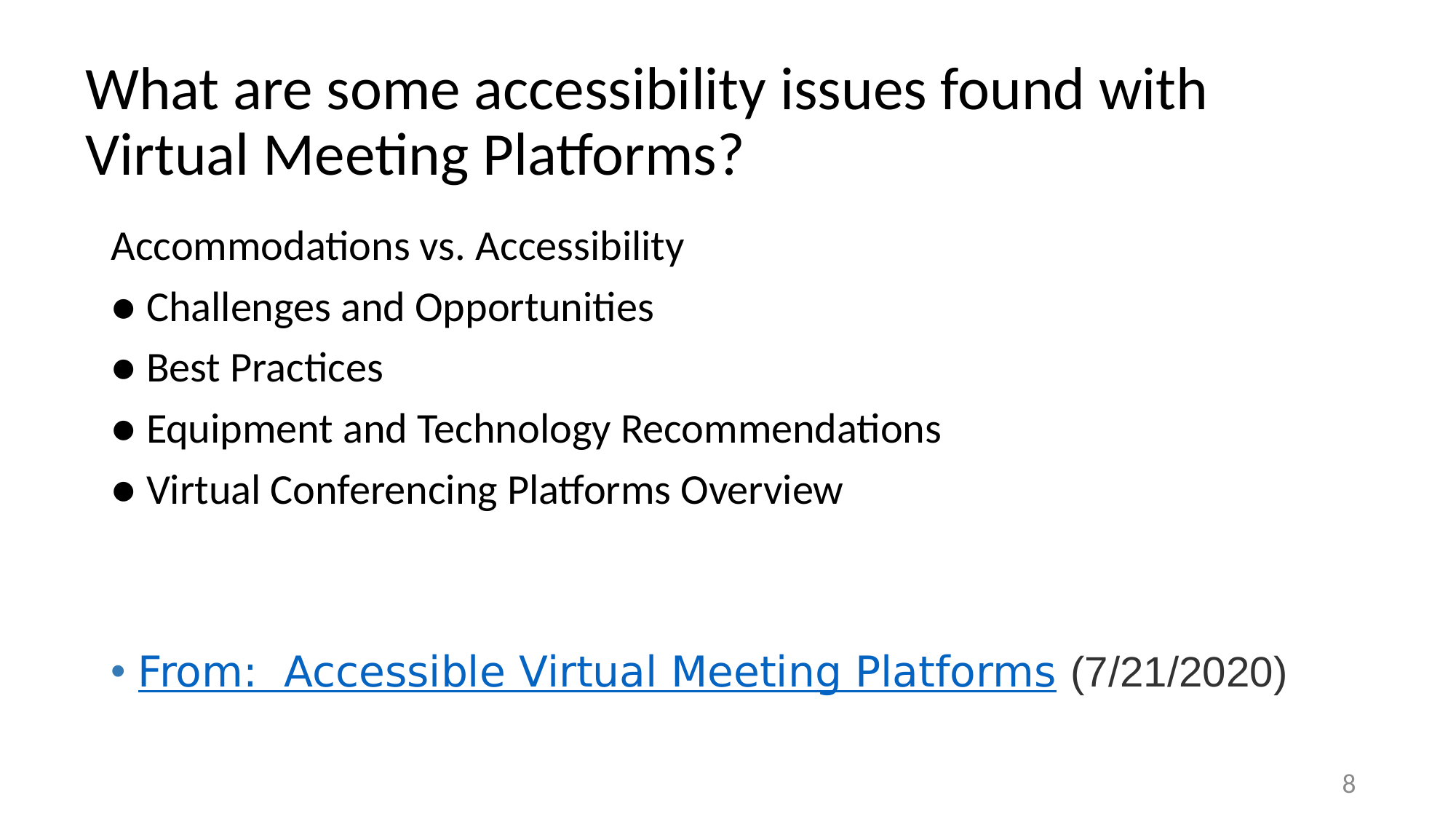

# What are some accessibility issues found with Virtual Meeting Platforms?
Accommodations vs. Accessibility
● Challenges and Opportunities
● Best Practices
● Equipment and Technology Recommendations
● Virtual Conferencing Platforms Overview

From:  Accessible Virtual Meeting Platforms (7/21/2020)

8